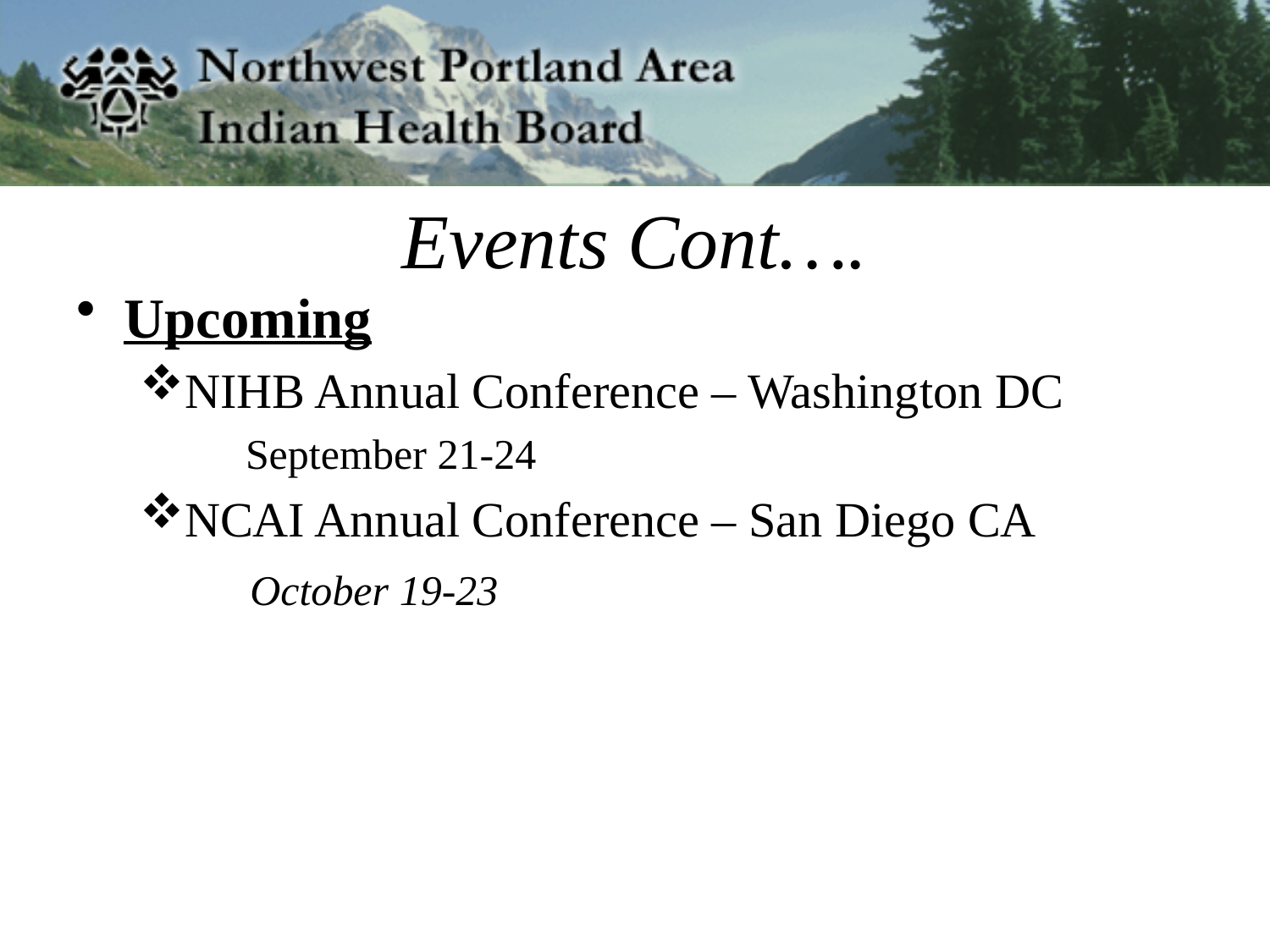

# Events Cont….
Upcoming
NIHB Annual Conference – Washington DC
                September 21-24
NCAI Annual Conference – San Diego CA
         October 19-23